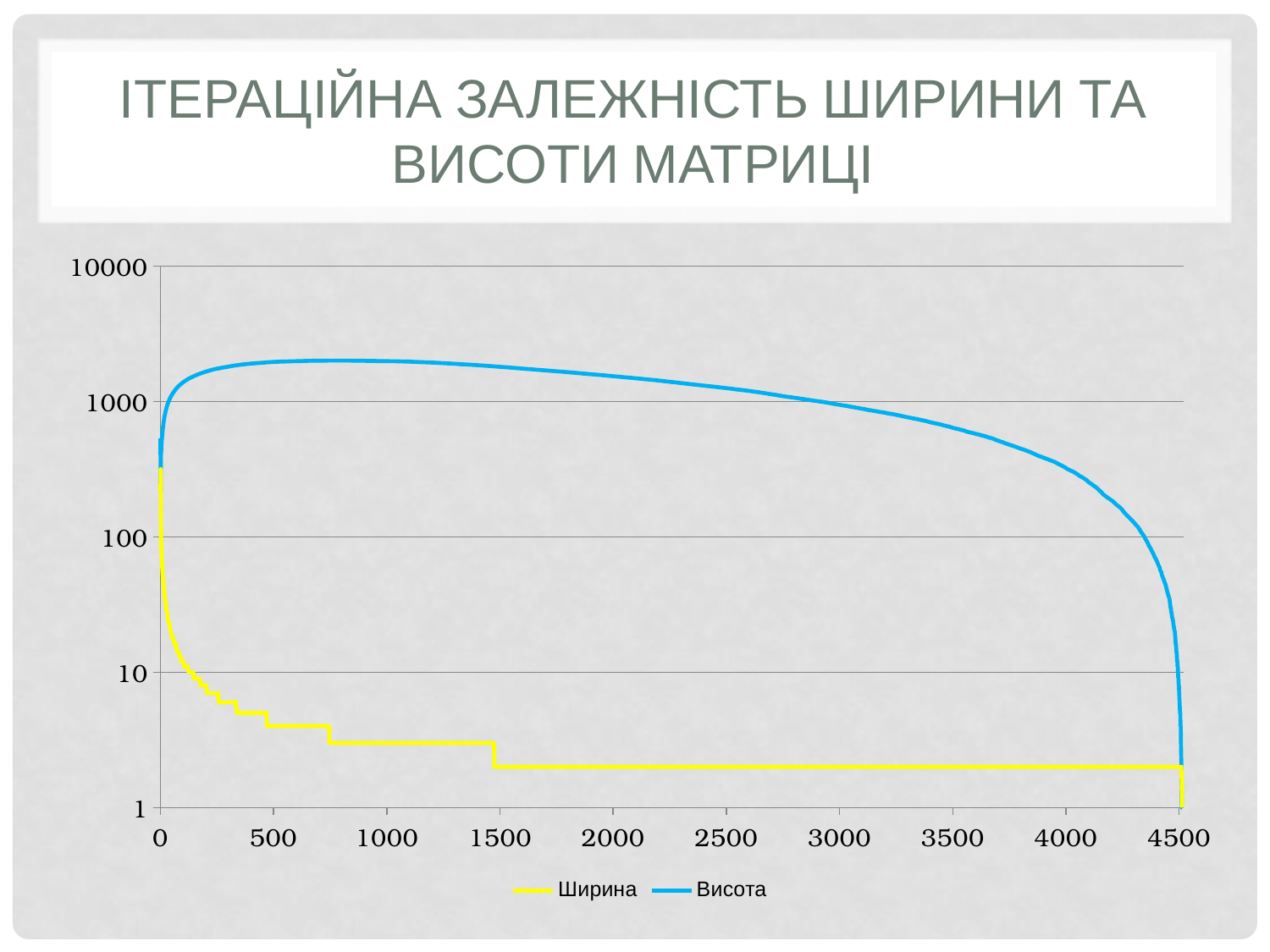

# Ітераційна Залежність ширини та висоти матриці

### Chart

| Category | Ширина | Висота |
|---|---|---|